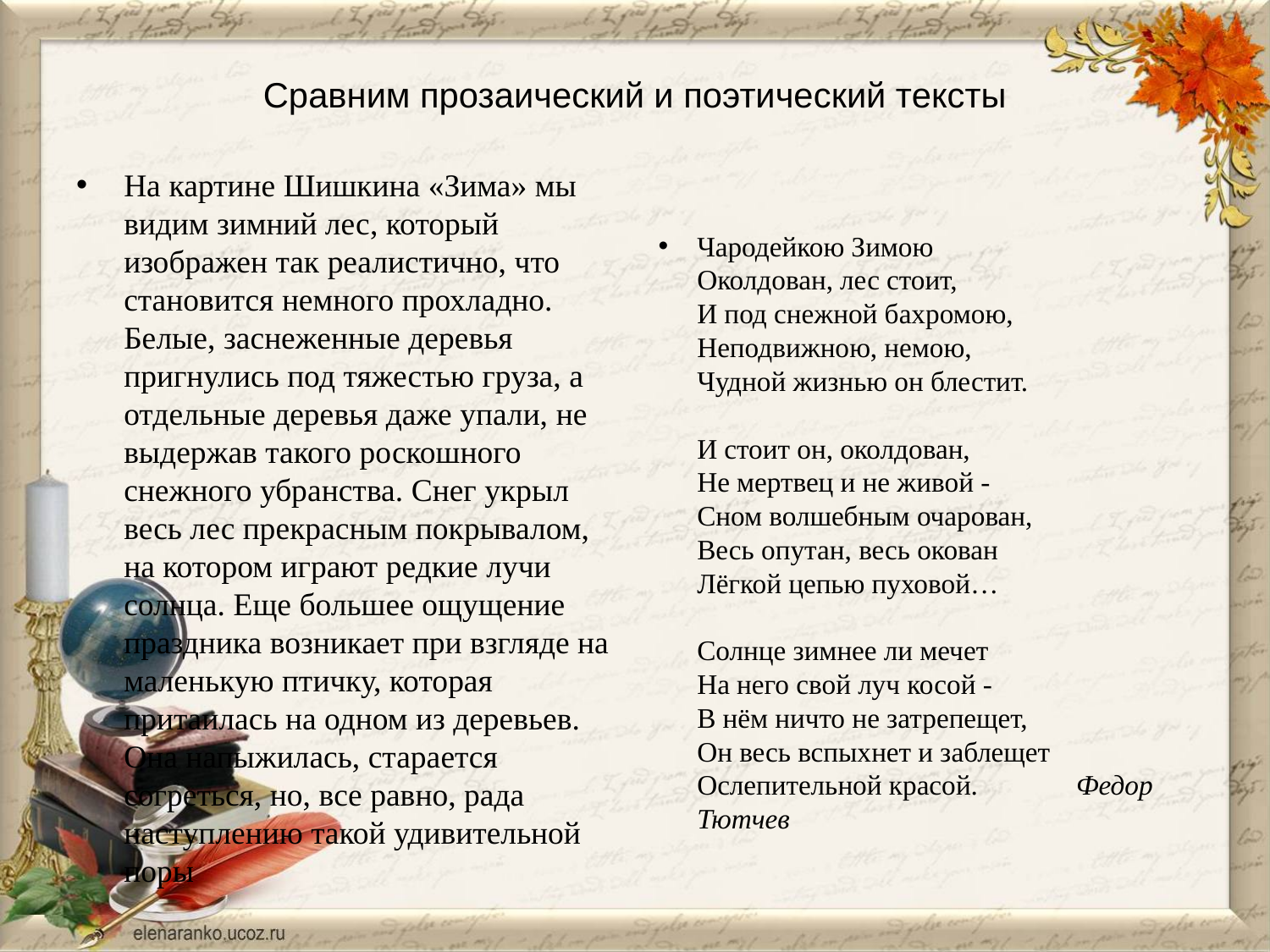

# Сравним прозаический и поэтический тексты
На картине Шишкина «Зима» мы видим зимний лес, который изображен так реалистично, что становится немного прохладно. Белые, заснеженные деревья пригнулись под тяжестью груза, а отдельные деревья даже упали, не выдержав такого роскошного снежного убранства. Снег укрыл весь лес прекрасным покрывалом, на котором играют редкие лучи солнца. Еще большее ощущение праздника возникает при взгляде на маленькую птичку, которая притаилась на одном из деревьев. Она напыжилась, старается согреться, но, все равно, рада наступлению такой удивительной поры
Чародейкою Зимою
Околдован, лес стоит,
И под снежной бахромою,
Неподвижною, немою,
Чудной жизнью он блестит.
И стоит он, околдован,
Не мертвец и не живой -
Сном волшебным очарован,
Весь опутан, весь окован
Лёгкой цепью пуховой…
Солнце зимнее ли мечет
На него свой луч косой -
В нём ничто не затрепещет,
Он весь вспыхнет и заблещет
Ослепительной красой.              Федор Тютчев